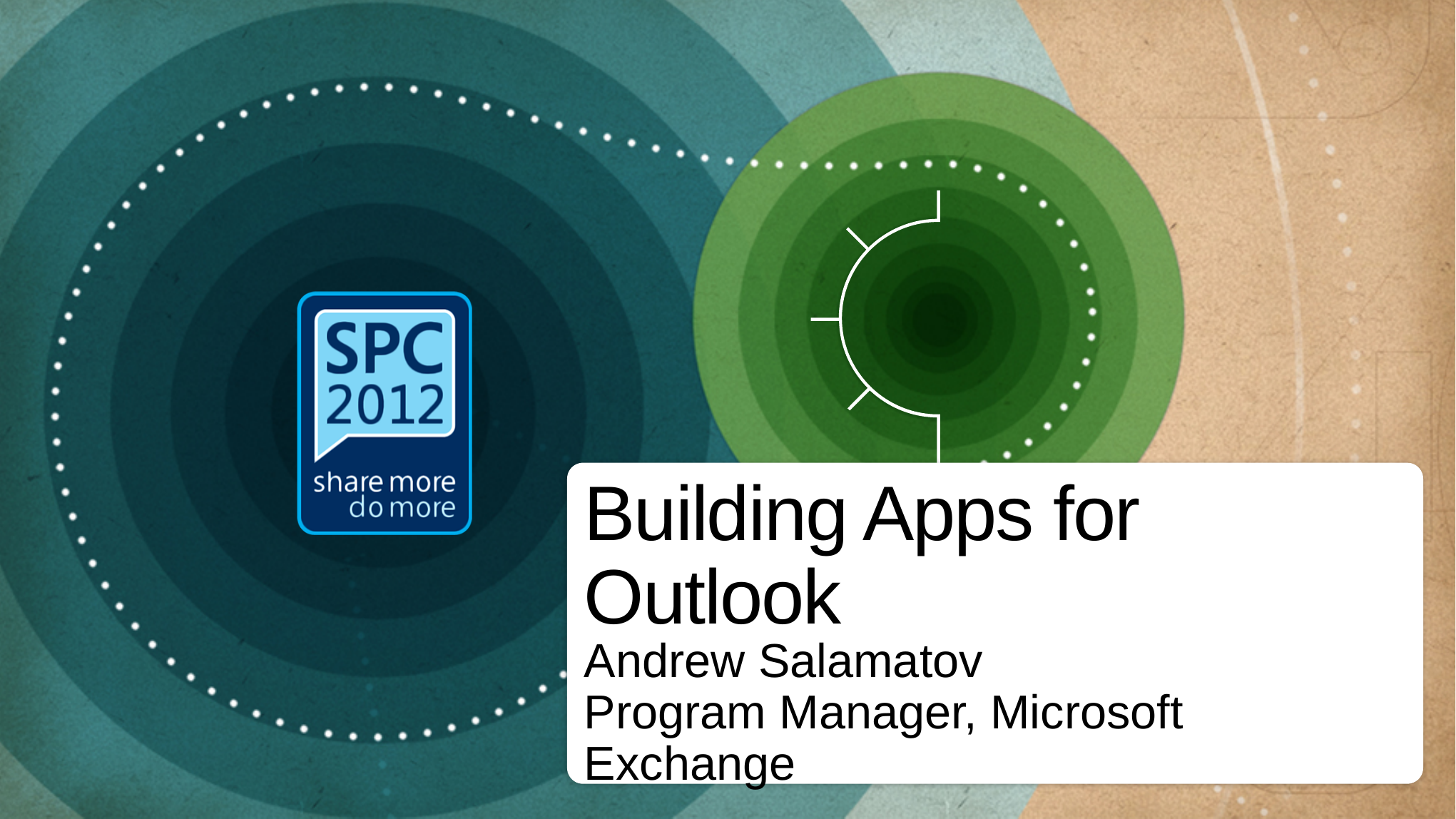

# Building Apps for Outlook
Andrew Salamatov
Program Manager, Microsoft Exchange